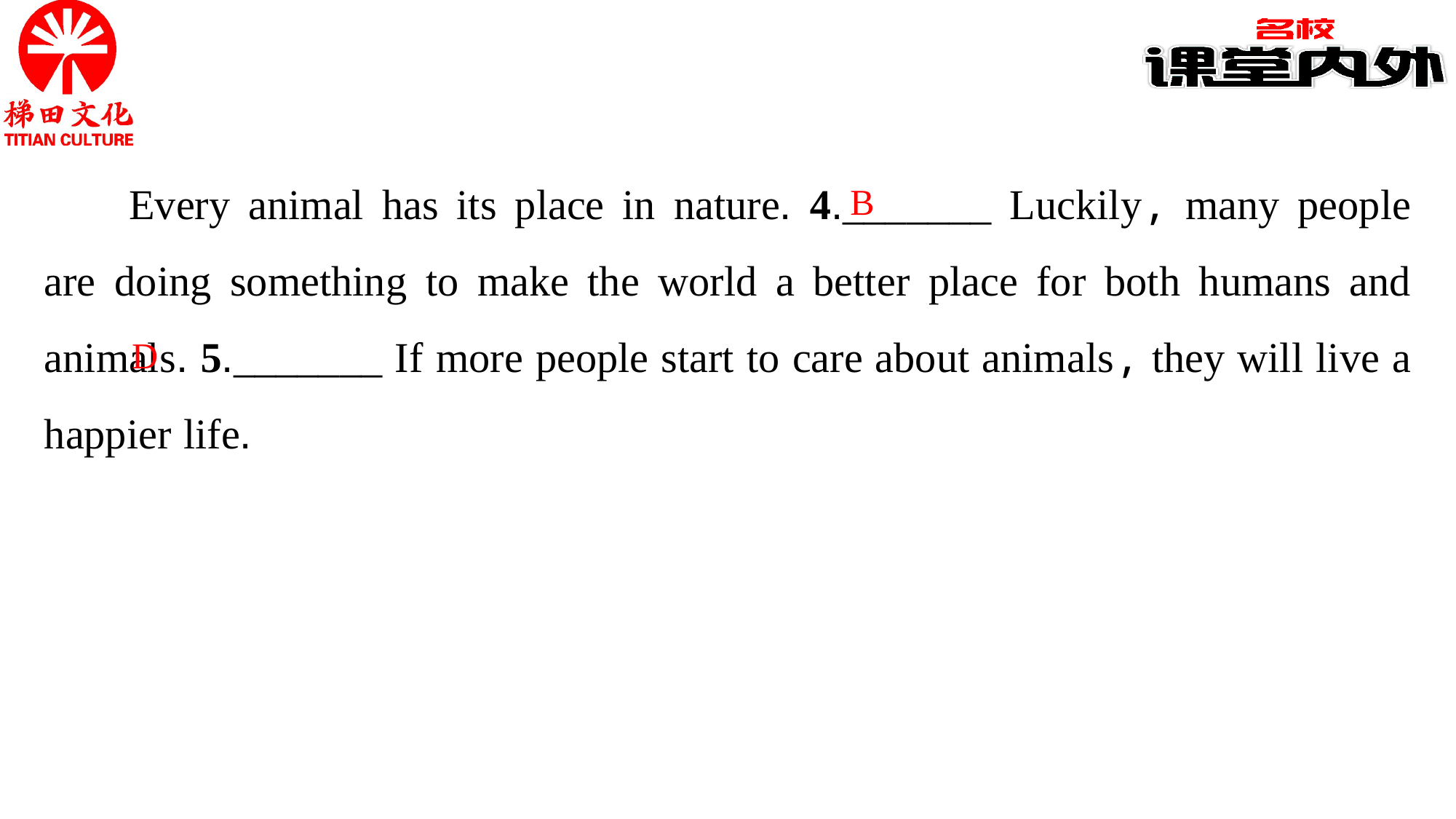

Every animal has its place in nature. 4._______ Luckily, many people are doing something to make the world a better place for both humans and animals. 5._______ If more people start to care about animals, they will live a happier life.
B
D